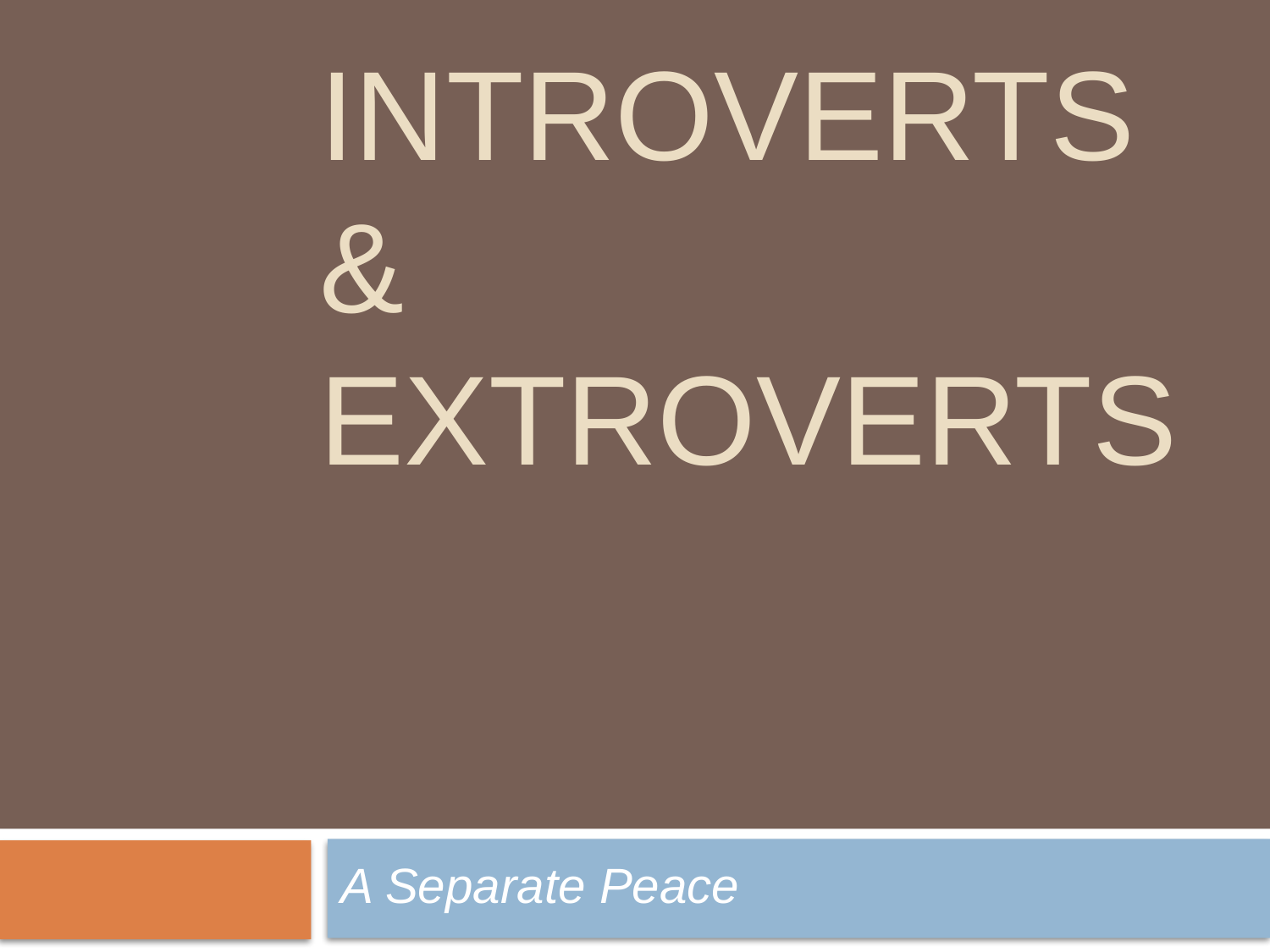

# Introverts & Extroverts
A Separate Peace